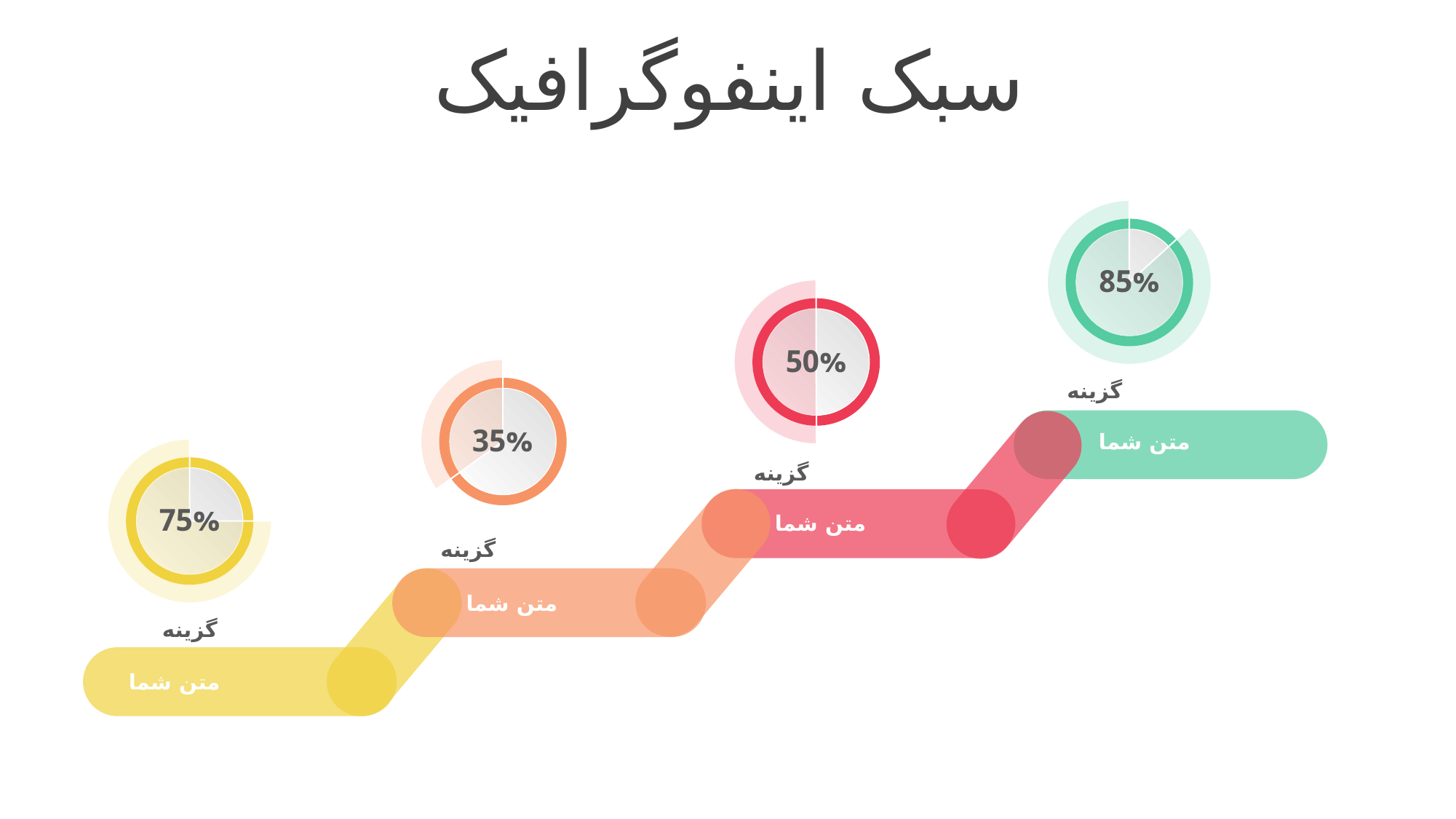

سبک اینفوگرافیک

85%

50%

35%
گزینه

متن شما

75%

گزینه

متن شما

گزینه

متن شما

گزینه

متن شما